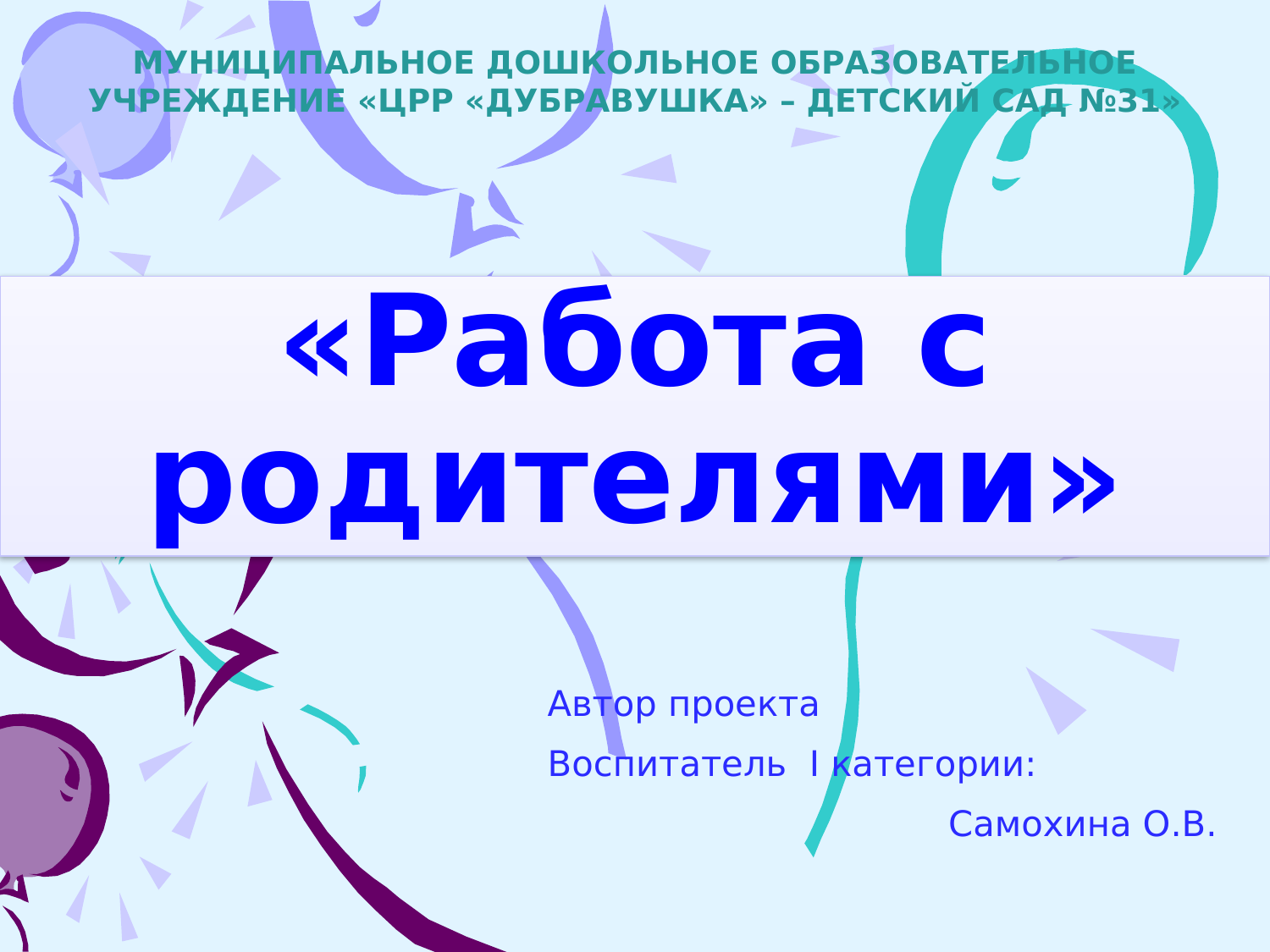

МУНИЦИПАЛЬНОЕ ДОШКОЛЬНОЕ ОБРАЗОВАТЕЛЬНОЕ УЧРЕЖДЕНИЕ «ЦРР «ДУБРАВУШКА» – ДЕТСКИЙ САД №31»
# «Работа с родителями»

Автор проекта
Воспитатель  I категории:
Самохина О.В.